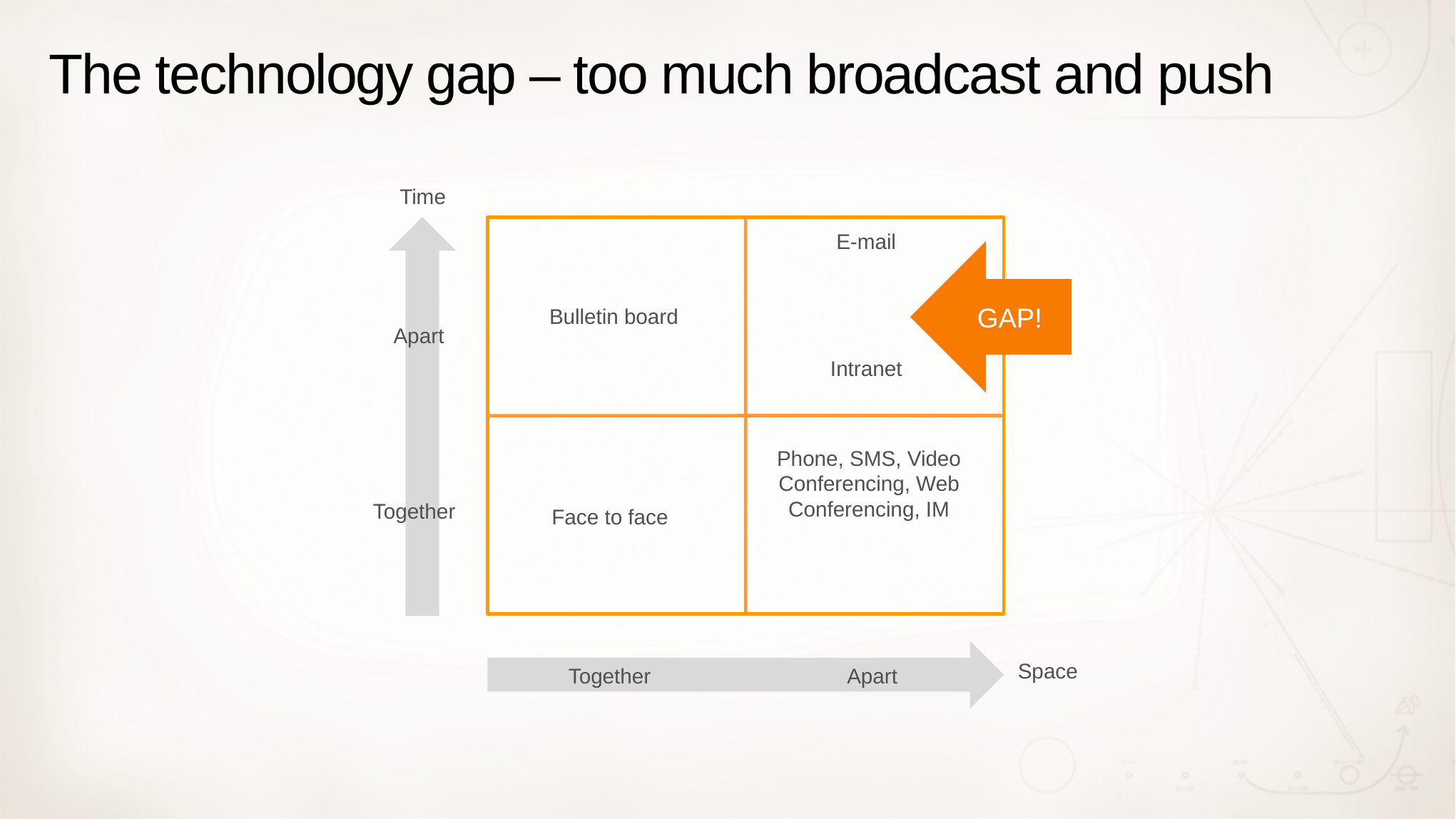

# The technology gap – too much broadcast and push
Time

E-mail

Intranet
Bulletin board
Apart

Phone, SMS, Video Conferencing, Web Conferencing, IM
Together
Face to face

Space
Together
Apart
GAP!